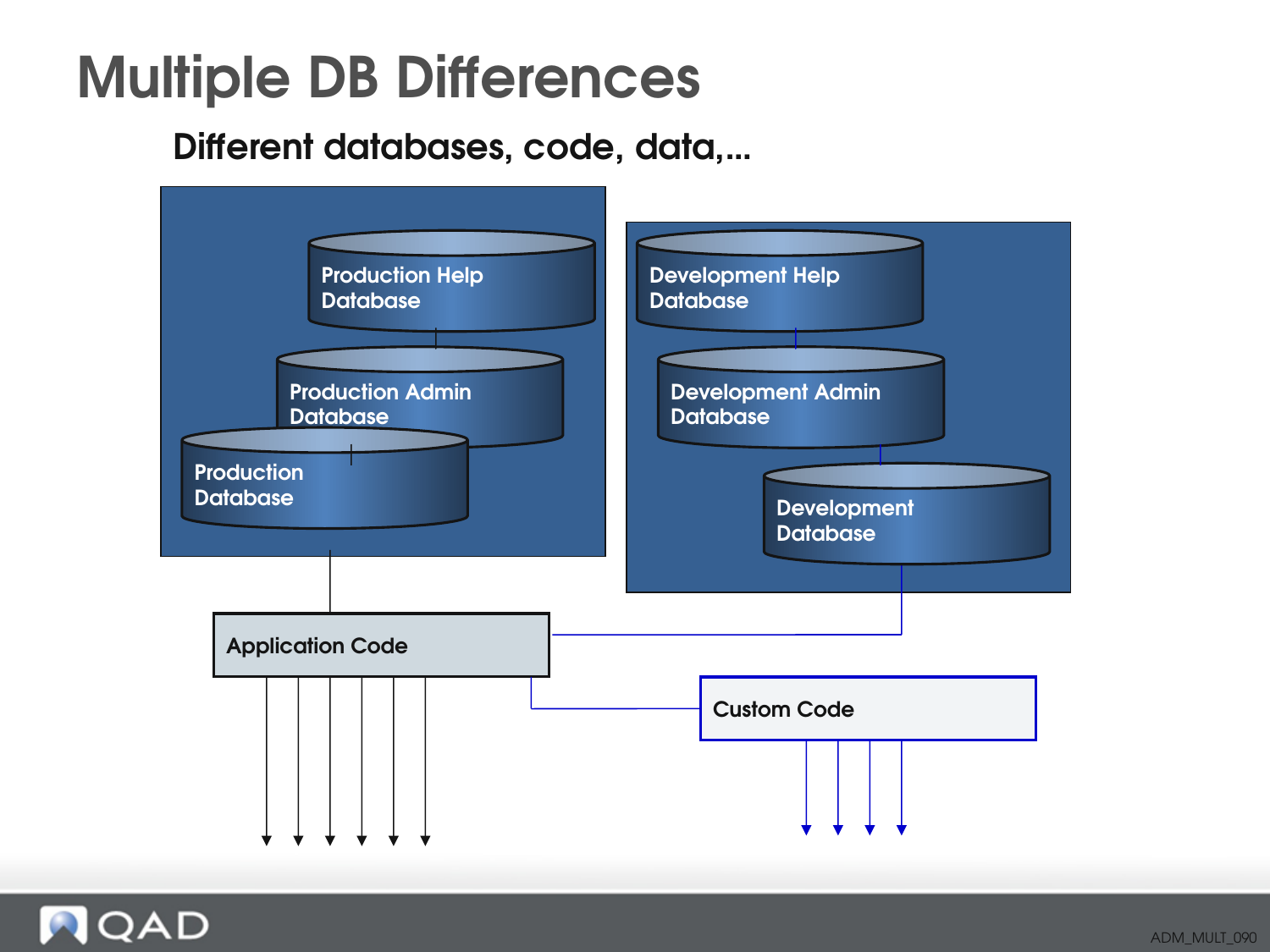

# Multiple DB Differences
Different databases, code, data,…

Production Help
Database
Development Help
Database

Production Admin
Database
Development Admin
Database
Production
Database

Development
Database

Application Code

Custom Code

ADM_MULT_090